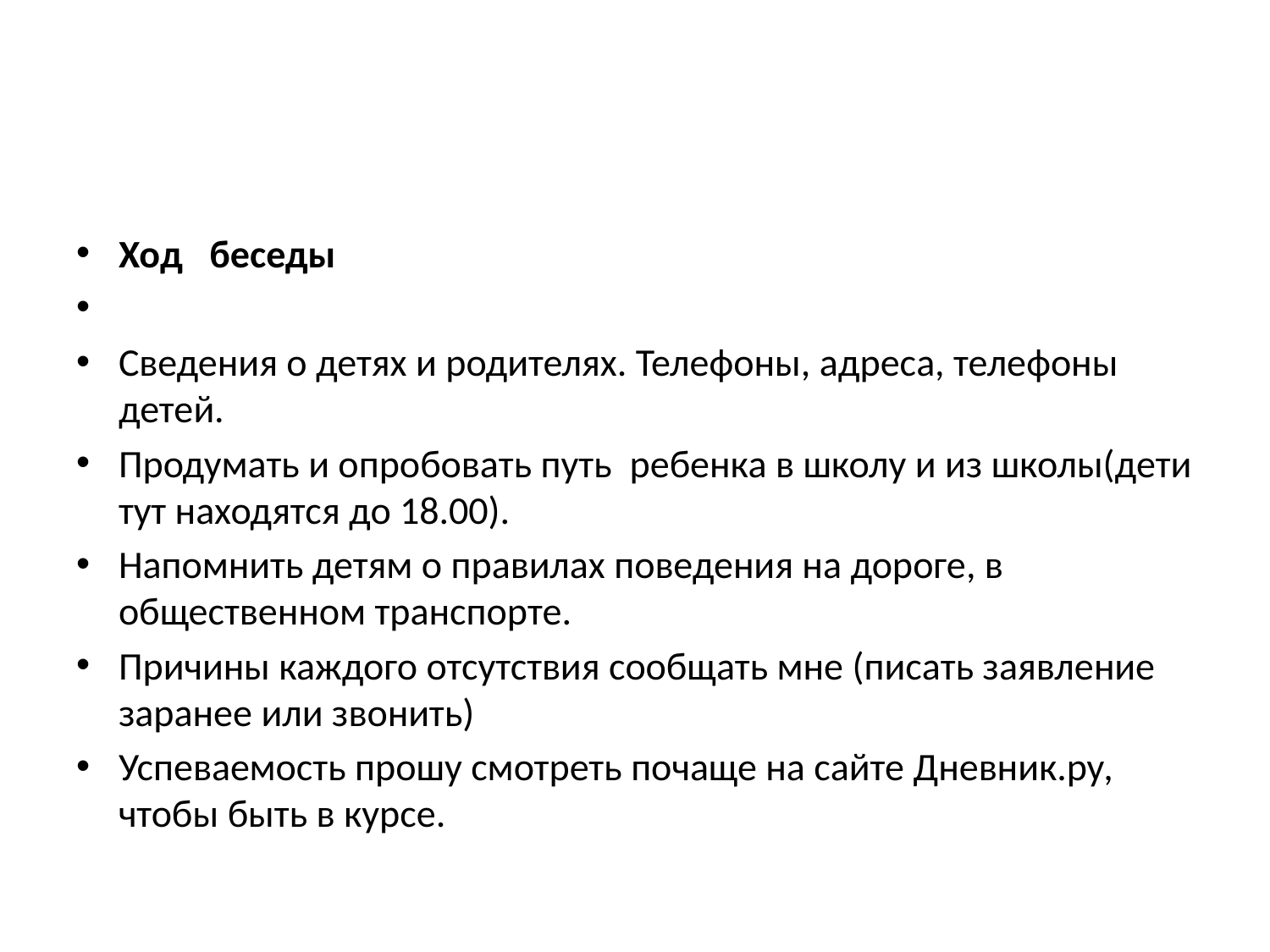

Ход   беседы

Сведения о детях и родителях. Телефоны, адреса, телефоны детей.
Продумать и опробовать путь  ребенка в школу и из школы(дети тут находятся до 18.00).
Напомнить детям о правилах поведения на дороге, в общественном транспорте.
Причины каждого отсутствия сообщать мне (писать заявление заранее или звонить)
Успеваемость прошу смотреть почаще на сайте Дневник.ру, чтобы быть в курсе.